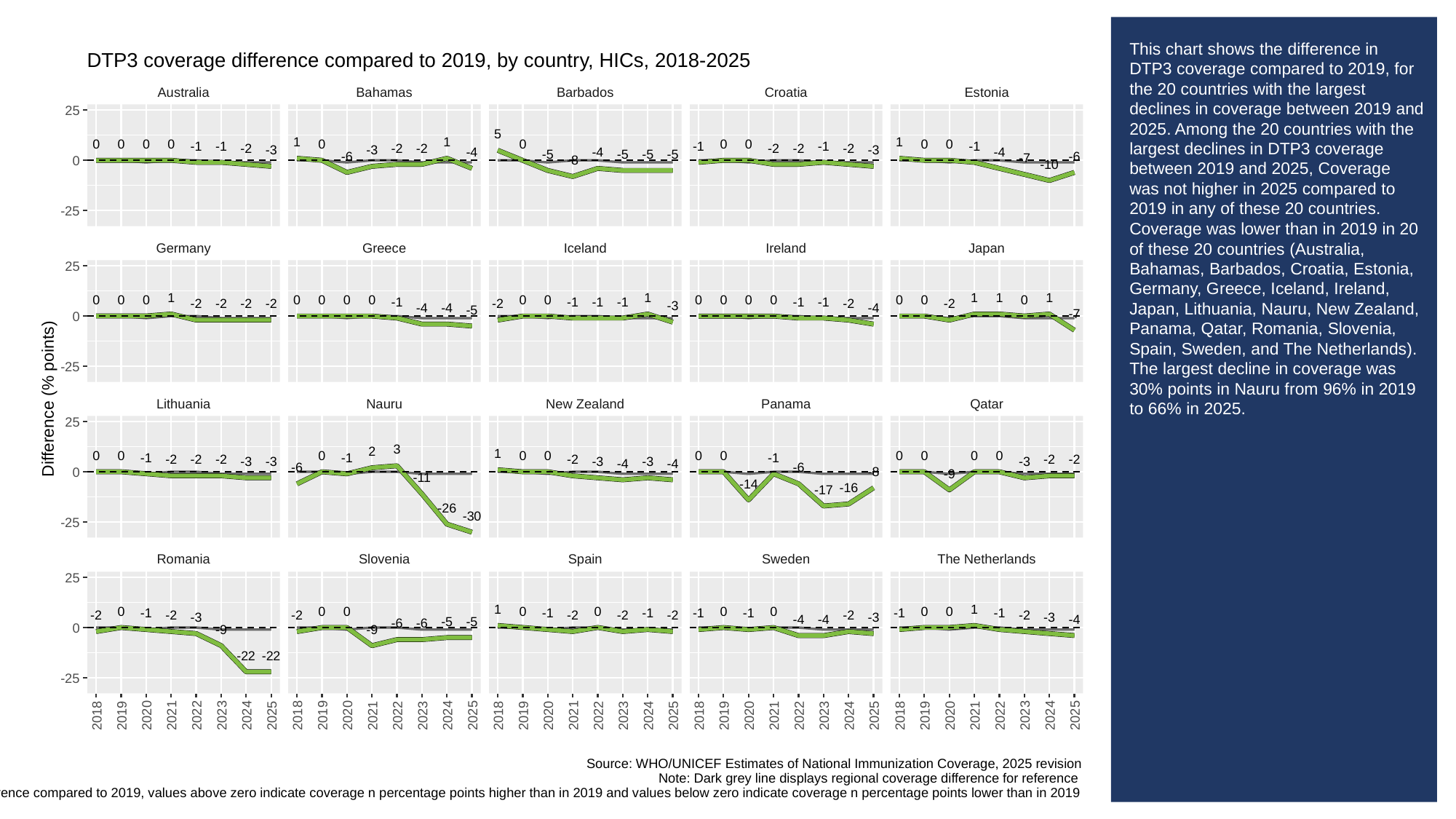

# This chart shows the difference in DTP3 coverage compared to 2019, for the 20 countries with the largest declines in coverage between 2019 and 2025. Among the 20 countries with the largest declines in DTP3 coverage between 2019 and 2025, Coverage was not higher in 2025 compared to 2019 in any of these 20 countries. Coverage was lower than in 2019 in 20 of these 20 countries (Australia, Bahamas, Barbados, Croatia, Estonia, Germany, Greece, Iceland, Ireland, Japan, Lithuania, Nauru, New Zealand, Panama, Qatar, Romania, Slovenia, Spain, Sweden, and The Netherlands). The largest decline in coverage was 30% points in Nauru from 96% in 2019 to 66% in 2025.

DTP3 coverage difference compared to 2019, by country, HICs, 2018-2025
Australia
Bahamas
Barbados
Croatia
Estonia

25

5

1
1
1
0
0
0
0
0
0
0
0
0
0
-1
-1
-1
-1
-1
-2
-2
-2
-2
-2
-2
-3
-3
-3
-4
-4
-4
-5
-5
-5
-5

-6
-6
-7
-8
0

-10

-25

Germany
Greece
Iceland
Ireland
Japan

25

1
1
1
1
1
0
0
0
0
0
0
0
0
0
0
0
0
0
0
0
0
-1
-1
-1
-1
-1
-1
-2
-2
-2
-2
-2
-2
-2
-3
-4
-4
-4
-5
-7
0

-25

Difference (% points)
Lithuania
Nauru
New Zealand
Panama
Qatar

25

3
2

1
0
0
0
0
0
0
0
0
0
0
0
-1
-1
-1
-2
-2
-2
-2
-2
-2
-3
-3
-3
-3
-3
-4
-4
-6
-6

-8
0
-9

-11
-14
-16
-17

-26
-30
-25

Romania
Slovenia
Spain
Sweden
The Netherlands

25

1
1
0
0
0
0
0
0
0
0
0
-1
-1
-1
-1
-1
-1
-1
-2
-2
-2
-2
-2
-2
-2
-2
-3
-3
-3
-4
-4
-4
-5
-5
-6
-6
0
-9
-9

-22
-22

-25

2018
2019
2020
2021
2022
2023
2024
2025
2018
2019
2020
2021
2022
2023
2024
2025
2018
2019
2020
2021
2022
2023
2024
2025
2018
2019
2020
2021
2022
2023
2024
2025
2018
2019
2020
2021
2022
2023
2024
2025
Source: WHO/UNICEF Estimates of National Immunization Coverage, 2025 revision
Note: Dark grey line displays regional coverage difference for reference
When looking at coverage difference compared to 2019, values above zero indicate coverage n percentage points higher than in 2019 and values below zero indicate coverage n percentage points lower than in 2019